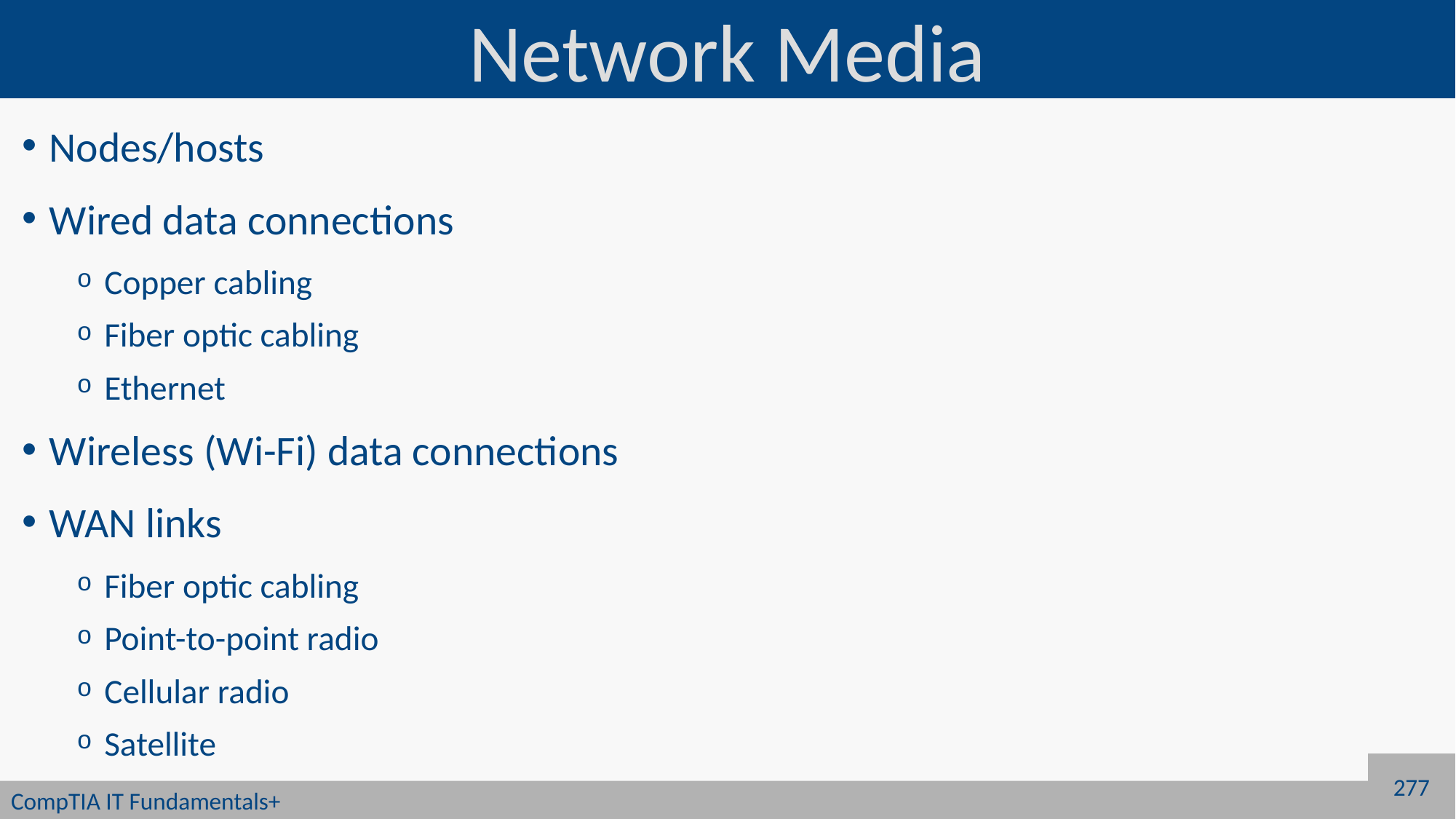

# Network Media
Nodes/hosts
Wired data connections
Copper cabling
Fiber optic cabling
Ethernet
Wireless (Wi-Fi) data connections
WAN links
Fiber optic cabling
Point-to-point radio
Cellular radio
Satellite
277
CompTIA IT Fundamentals+